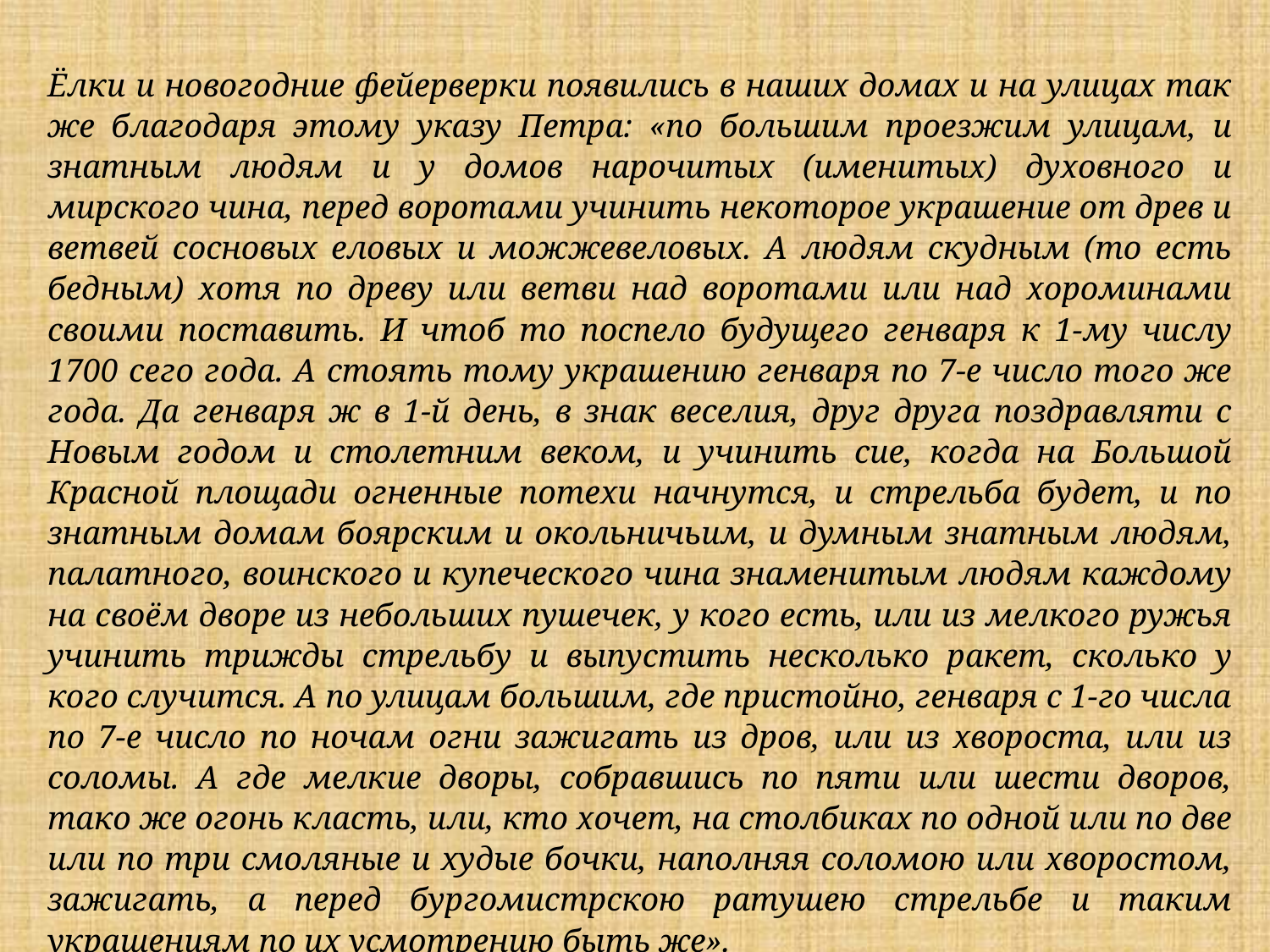

Ёлки и новогодние фейерверки появились в наших домах и на улицах так же благодаря этому указу Петра: «по большим проезжим улицам, и знатным людям и у домов нарочитых (именитых) духовного и мирского чина, перед воротами учинить некоторое украшение от древ и ветвей сосновых еловых и можжевеловых. А людям скудным (то есть бедным) хотя по древу или ветви над воротами или над хороминами своими поставить. И чтоб то поспело будущего генваря к 1-му числу 1700 сего года. А стоять тому украшению генваря по 7-е число того же года. Да генваря ж в 1-й день, в знак веселия, друг друга поздравляти с Новым годом и столетним веком, и учинить сие, когда на Большой Красной площади огненные потехи начнутся, и стрельба будет, и по знатным домам боярским и окольничьим, и думным знатным людям, палатного, воинского и купеческого чина знаменитым людям каждому на своём дворе из небольших пушечек, у кого есть, или из мелкого ружья учинить трижды стрельбу и выпустить несколько ракет, сколько у кого случится. А по улицам большим, где пристойно, генваря с 1-го числа по 7-е число по ночам огни зажигать из дров, или из хвороста, или из соломы. А где мелкие дворы, собравшись по пяти или шести дворов, тако же огонь класть, или, кто хочет, на столбиках по одной или по две или по три смоляные и худые бочки, наполняя соломою или хворостом, зажигать, а перед бургомистрскою ратушею стрельбе и таким украшениям по их усмотрению быть же».